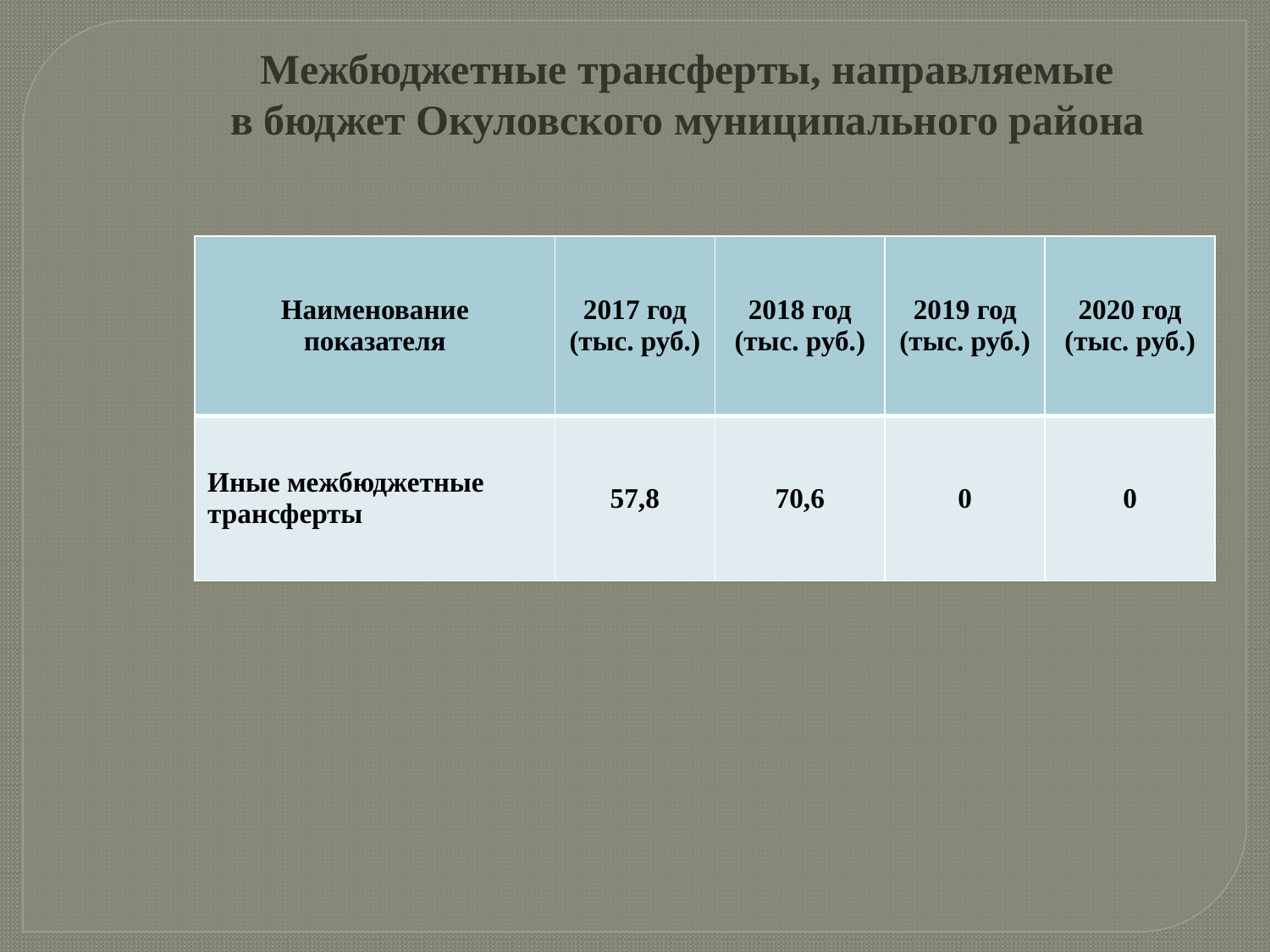

Межбюджетные трансферты, направляемые
в бюджет Окуловского муниципального района
| Наименование показателя | 2017 год (тыс. руб.) | 2018 год (тыс. руб.) | 2019 год (тыс. руб.) | 2020 год (тыс. руб.) |
| --- | --- | --- | --- | --- |
| Иные межбюджетные трансферты | 57,8 | 70,6 | 0 | 0 |